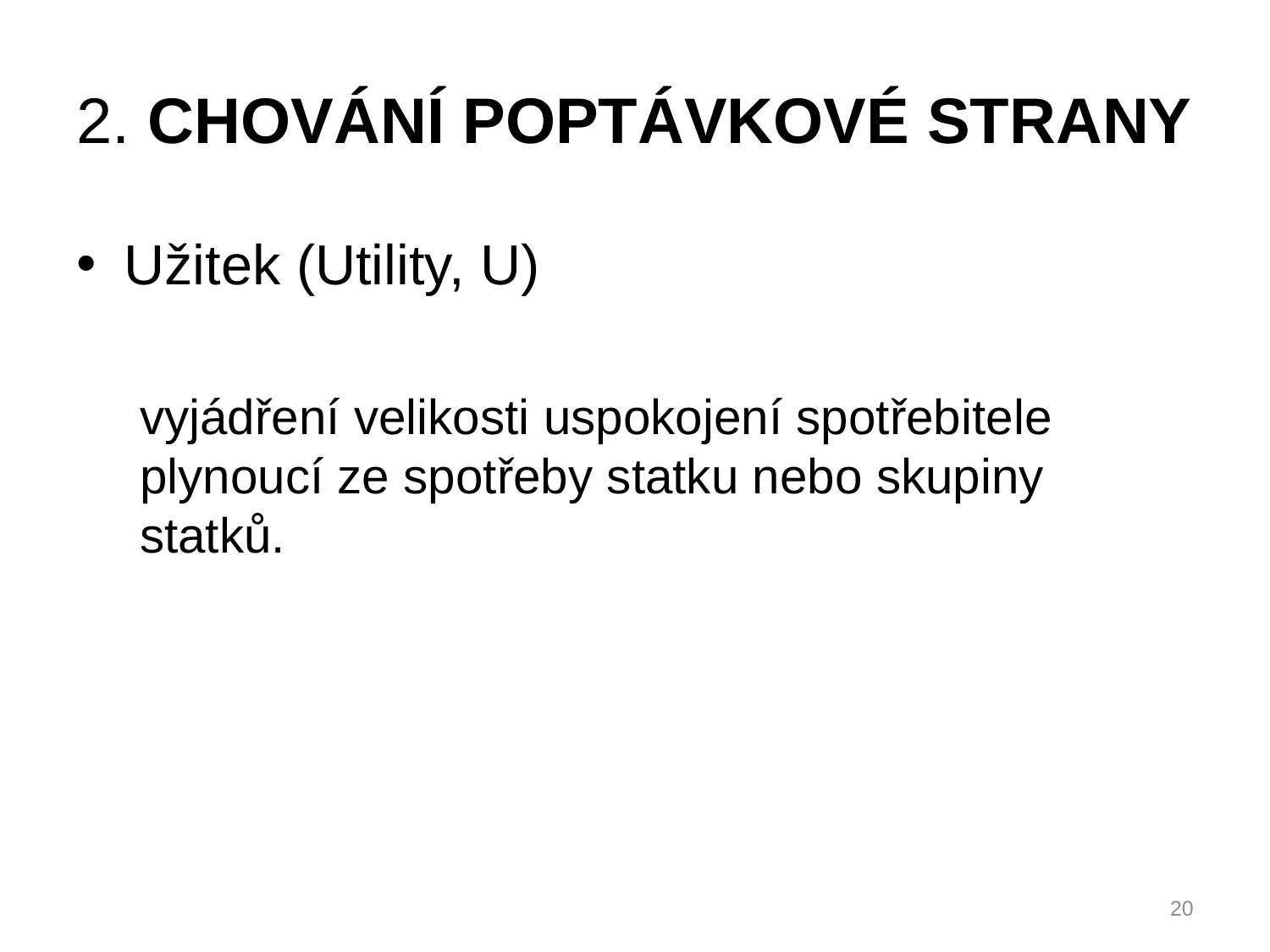

# 2. chování poptávkové strany
Užitek (Utility, U)

vyjádření velikosti uspokojení spotřebitele plynoucí ze spotřeby statku nebo skupiny statků.
20